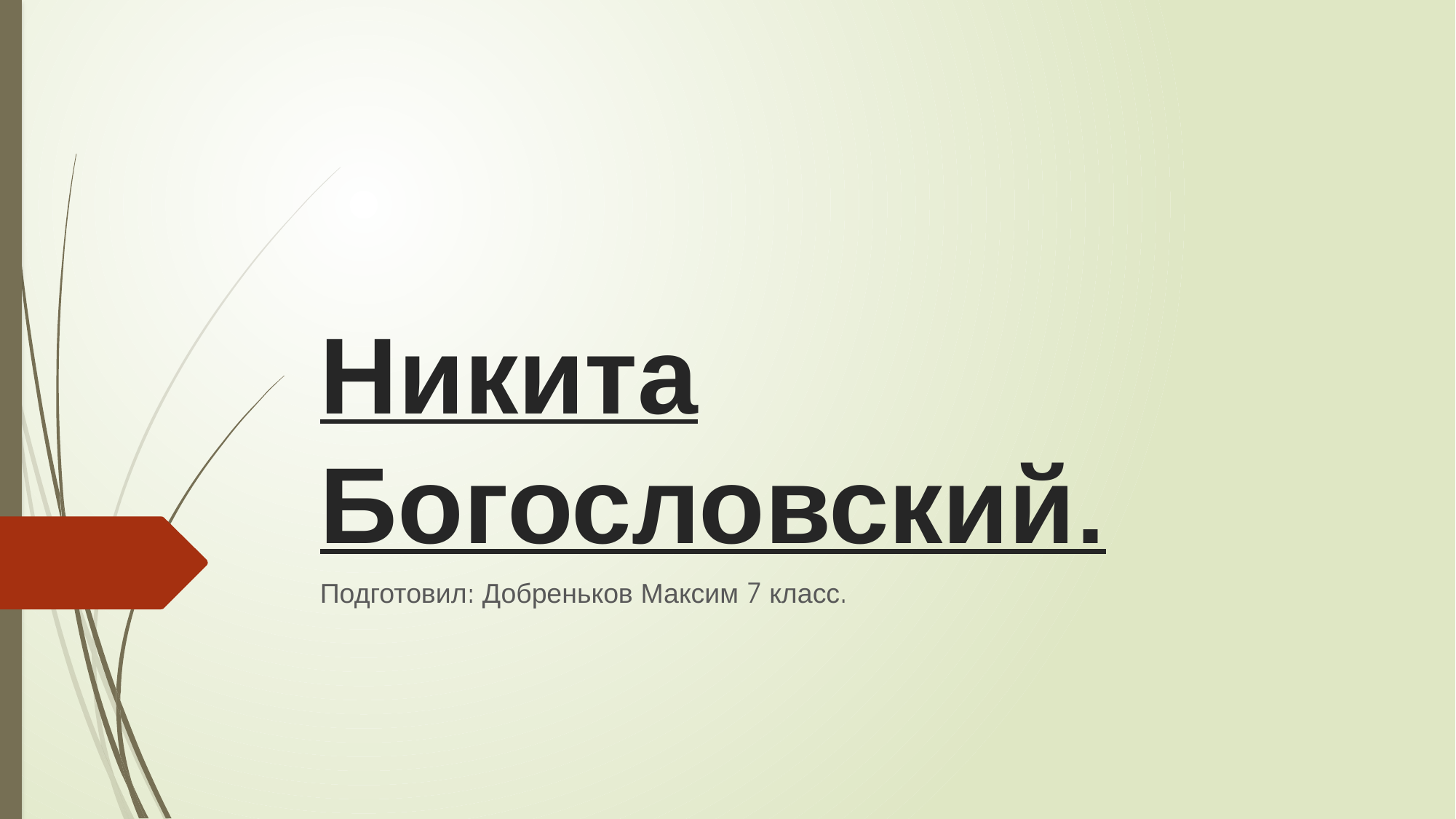

# Никита Богословский.
Подготовил: Добреньков Максим 7 класс.